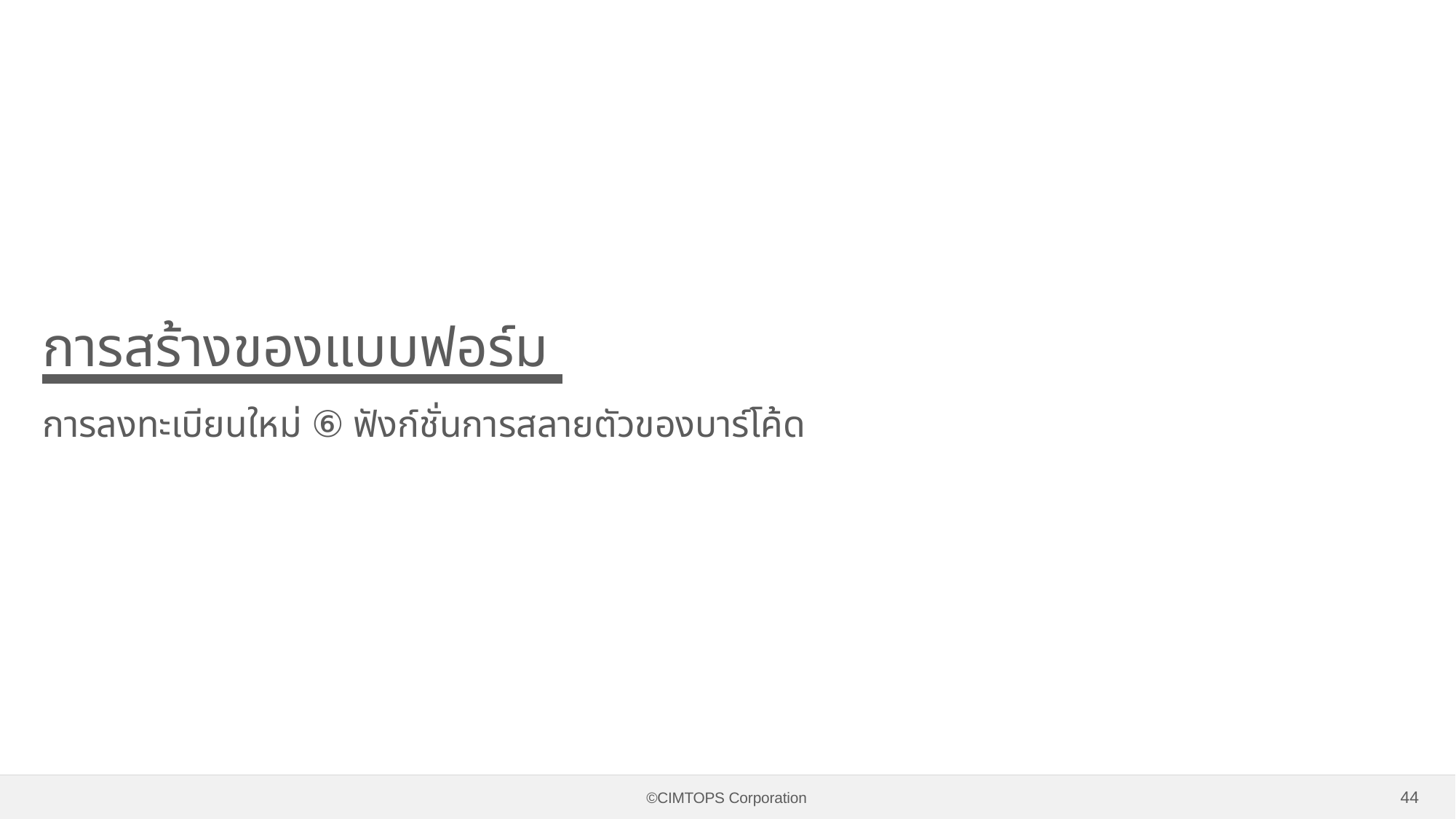

# การสร้างของแบบฟอร์ม
การลงทะเบียนใหม่ ⑥ ฟังก์ชั่นการสลายตัวของบาร์โค้ด
44
©CIMTOPS Corporation